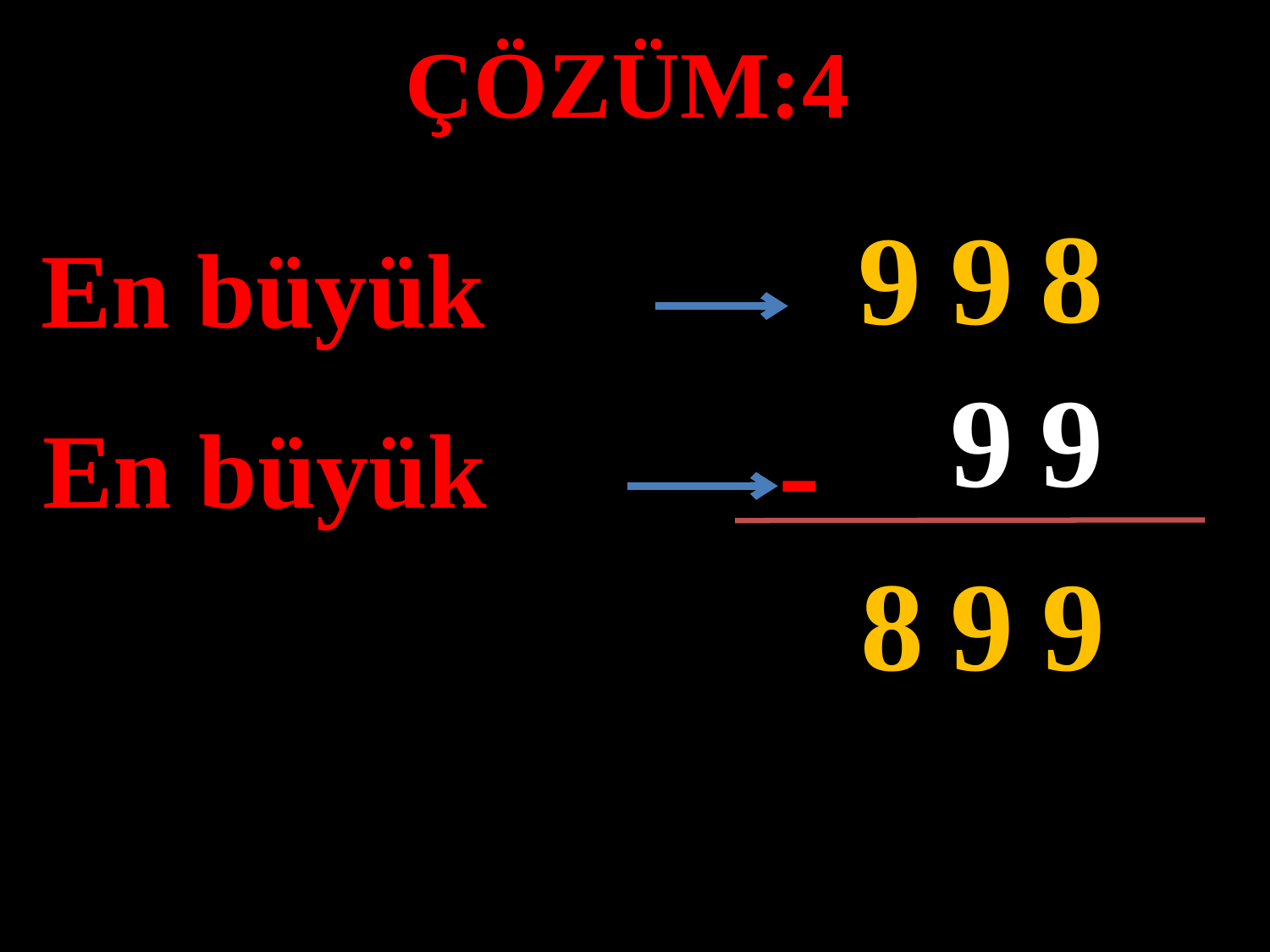

ÇÖZÜM:4
8
9
9
En büyük
#
9
9
-
En büyük
8
9
9